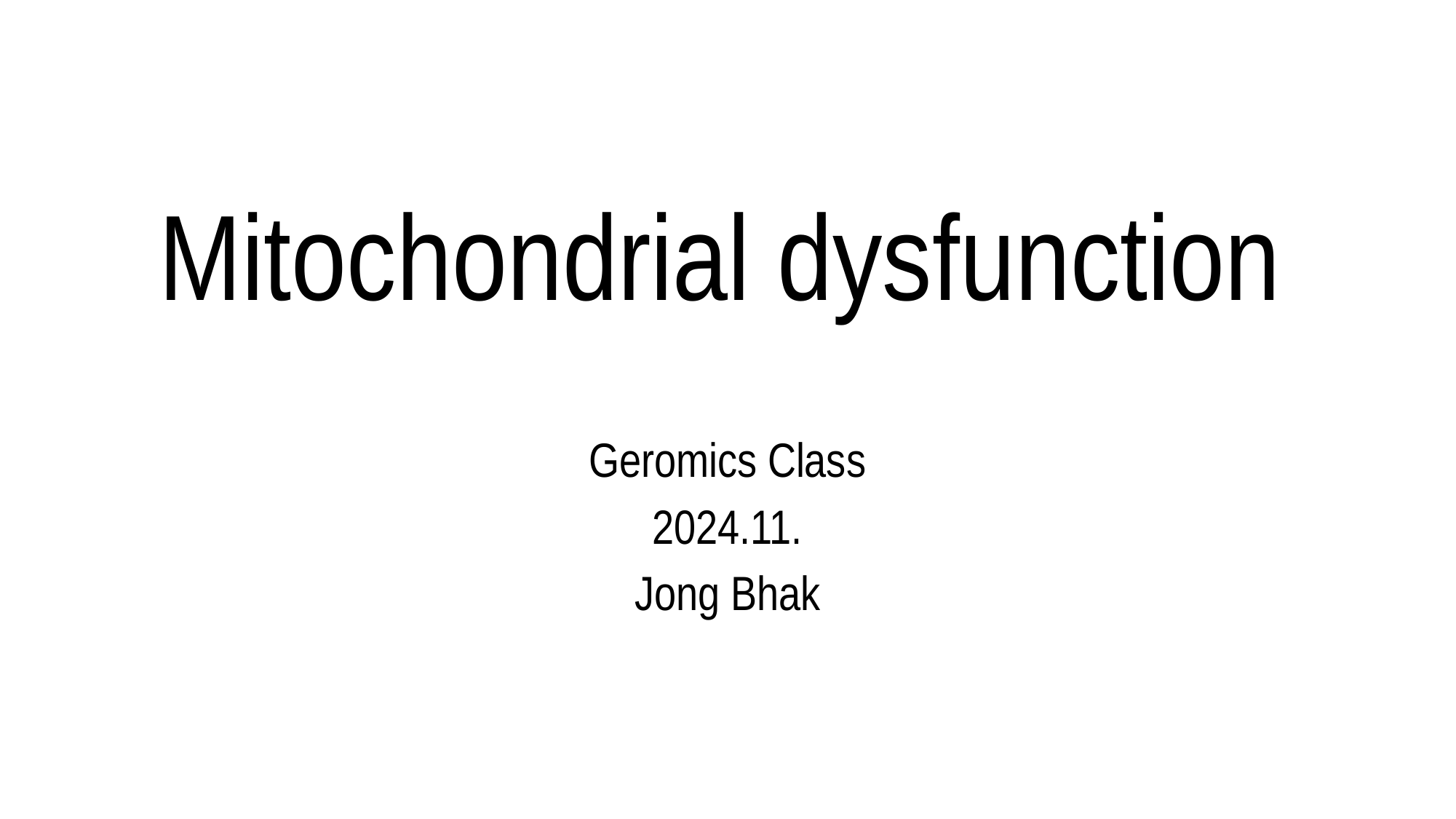

# Mitochondrial dysfunction
Geromics Class
2024.11.
Jong Bhak